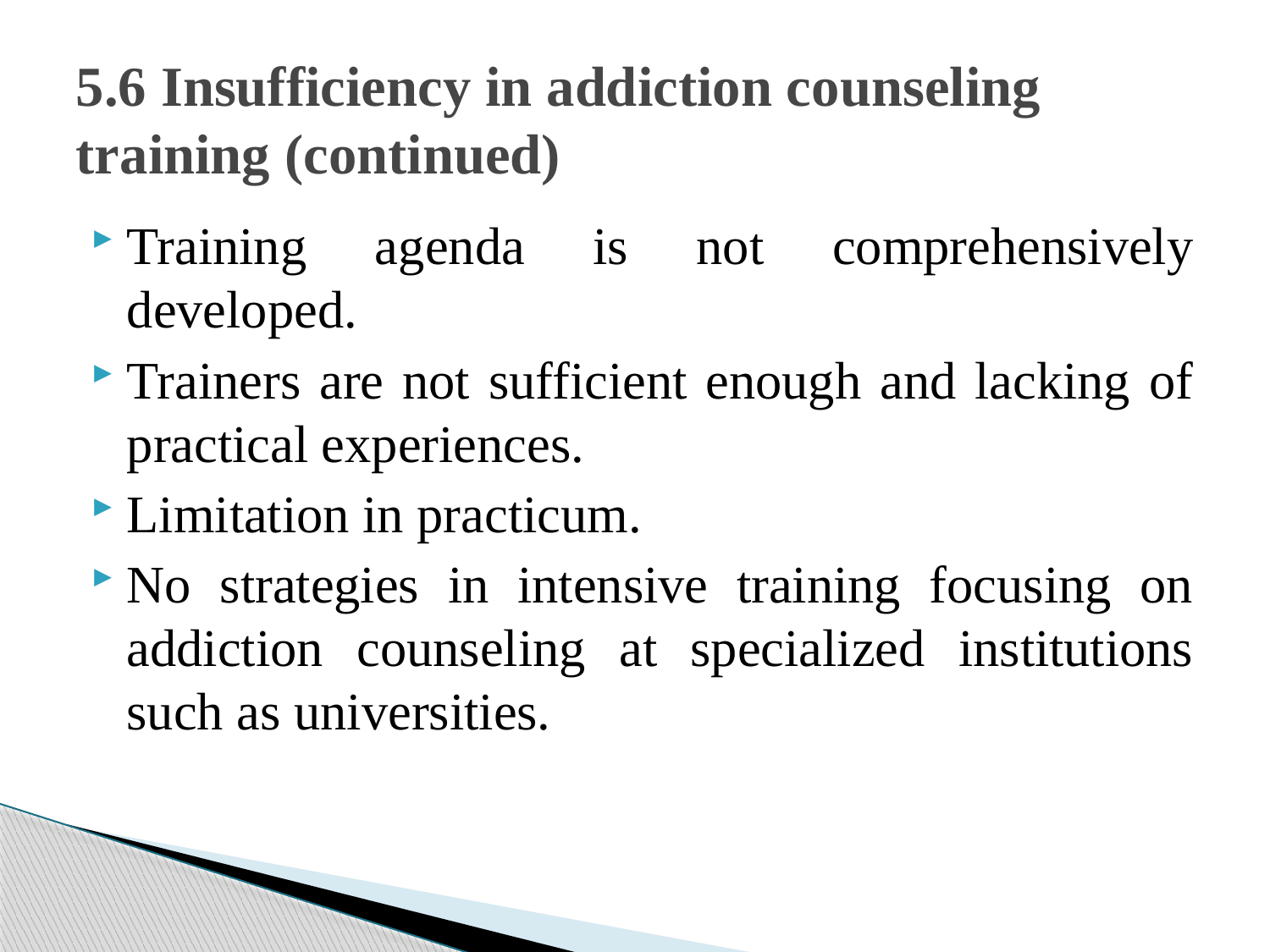

# 5.6 Insufficiency in addiction counseling training (continued)
Training agenda is not comprehensively developed.
Trainers are not sufficient enough and lacking of practical experiences.
Limitation in practicum.
No strategies in intensive training focusing on addiction counseling at specialized institutions such as universities.